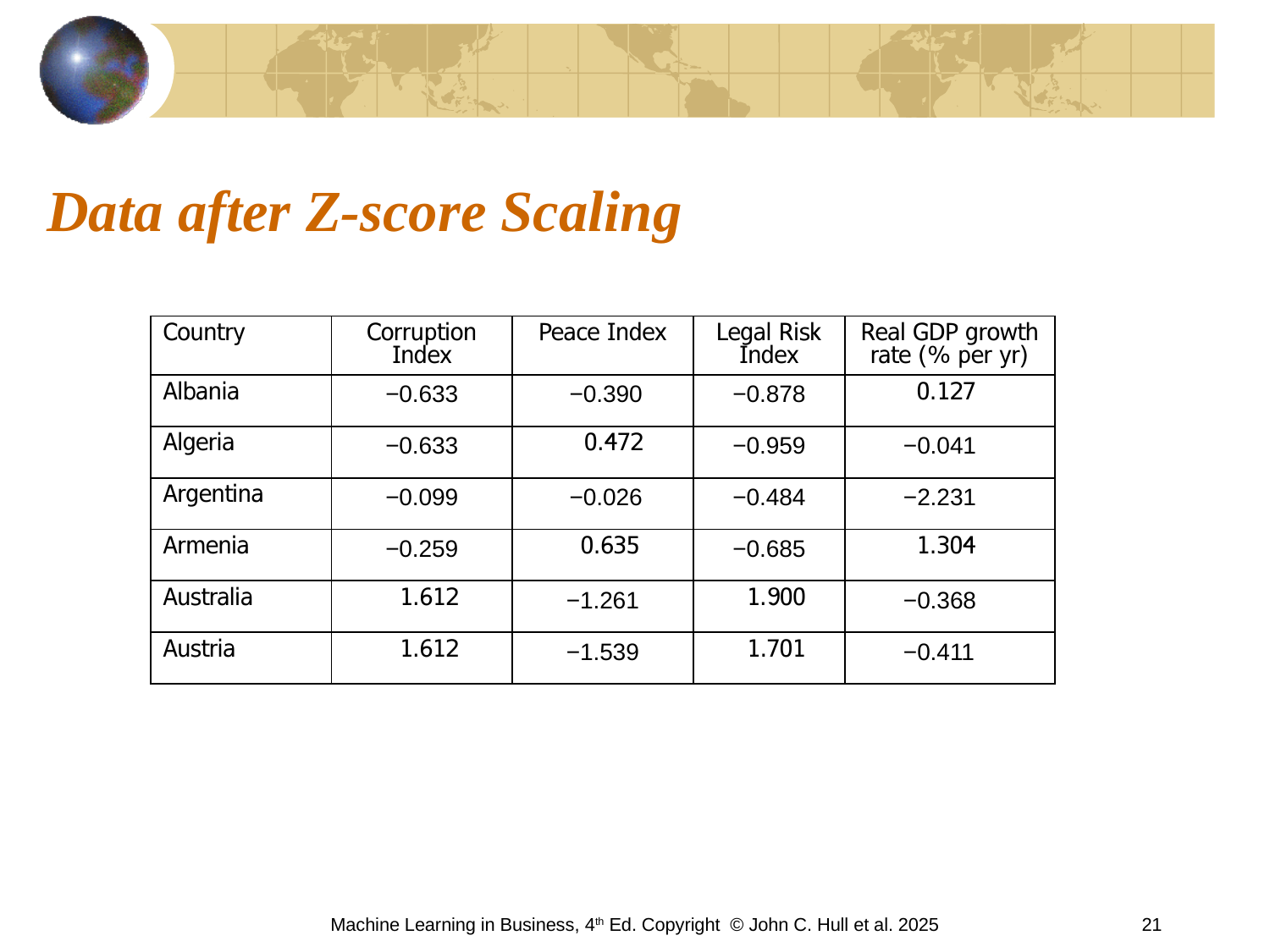

# Data after Z-score Scaling
| Country | Corruption Index | Peace Index | Legal Risk Index | Real GDP growth rate (% per yr) |
| --- | --- | --- | --- | --- |
| Albania | −0.633 | −0.390 | −0.878 | 0.127 |
| Algeria | −0.633 | 0.472 | −0.959 | −0.041 |
| Argentina | −0.099 | −0.026 | −0.484 | −2.231 |
| Armenia | −0.259 | 0.635 | −0.685 | 1.304 |
| Australia | 1.612 | −1.261 | 1.900 | −0.368 |
| Austria | 1.612 | −1.539 | 1.701 | −0.411 |
Machine Learning in Business, 4th Ed. Copyright  © John C. Hull et al. 2025
21